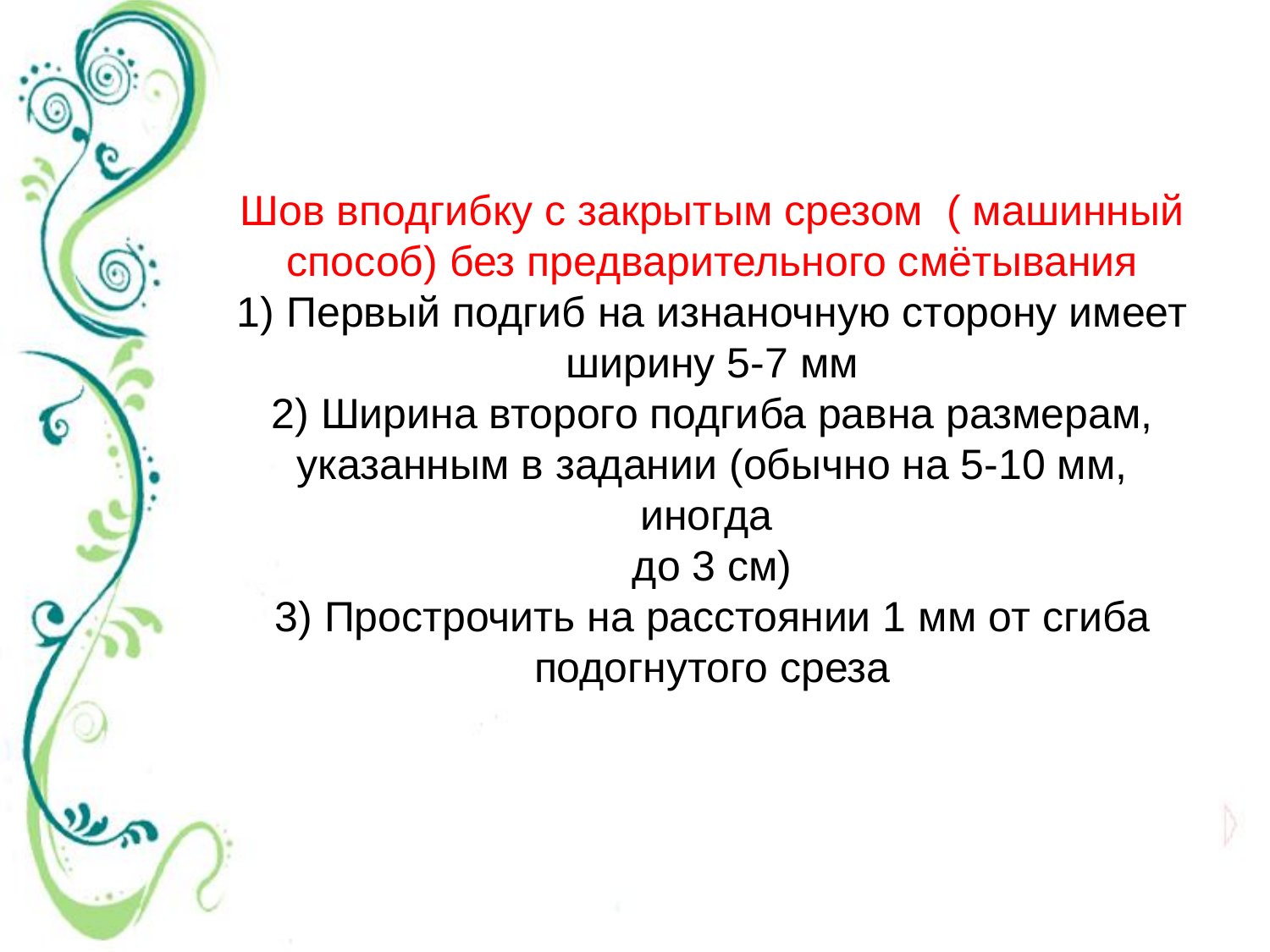

# Шов вподгибку с закрытым срезом  ( машинный способ) без предварительного смётывания 1) Первый подгиб на изнаночную сторону имеет ширину 5-7 мм 2) Ширина второго подгиба равна размерам, указанным в задании (обычно на 5-10 мм, иногда до 3 см) 3) Прострочить на расстоянии 1 мм от сгиба подогнутого среза